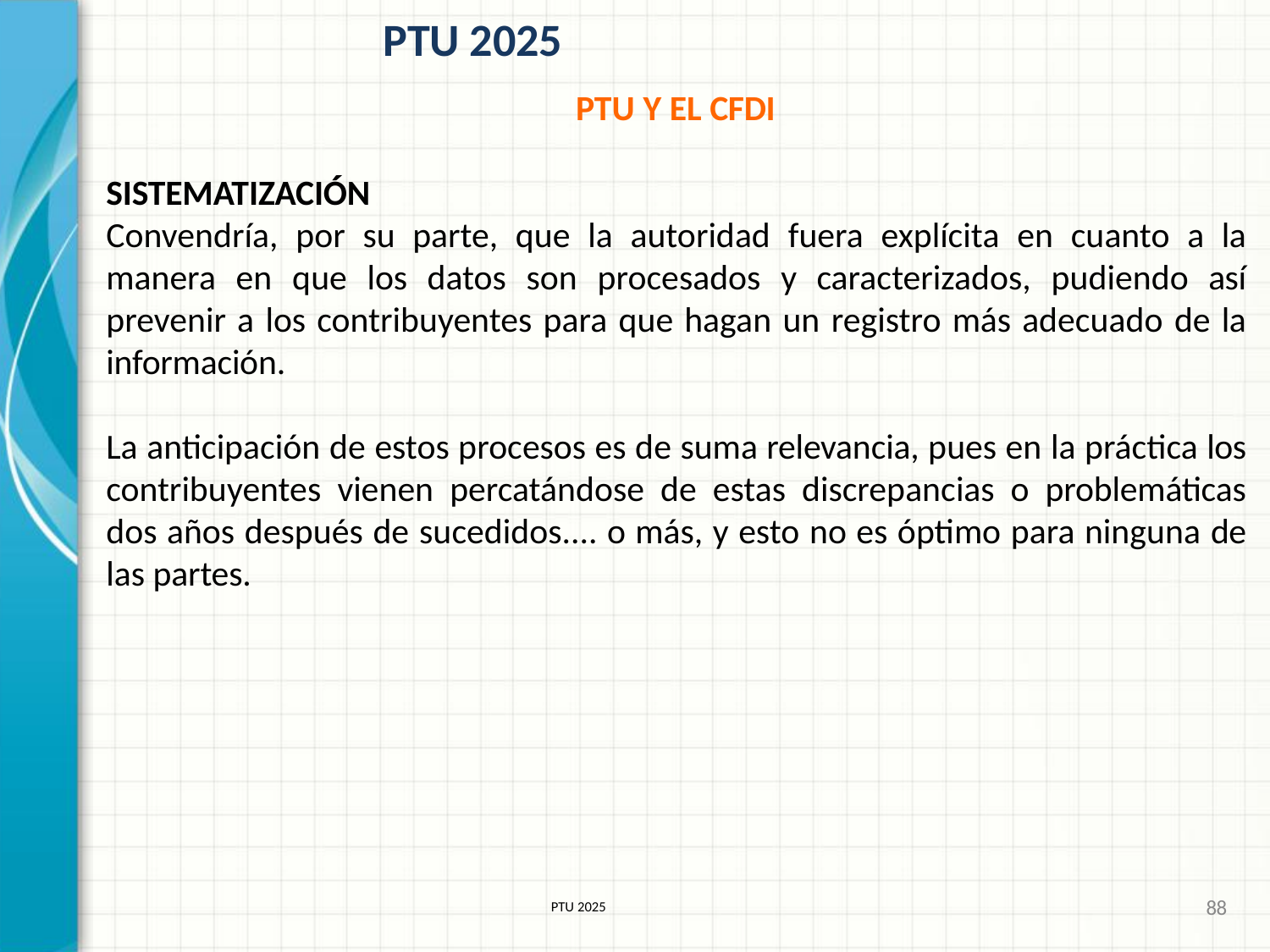

# PTU 2025
PTU Y EL CFDI
SISTEMATIZACIÓN
Convendría, por su parte, que la autoridad fuera explícita en cuanto a la manera  en  que  los  datos  son  procesados  y  caracterizados,  pudiendo  así prevenir a los contribuyentes para que hagan un registro más adecuado de la información.
La anticipación de estos procesos es de suma relevancia, pues en la práctica los contribuyentes vienen percatándose de estas discrepancias o problemáticas dos años después de sucedidos.... o más, y esto no es óptimo para ninguna de las partes.
88
PTU 2025